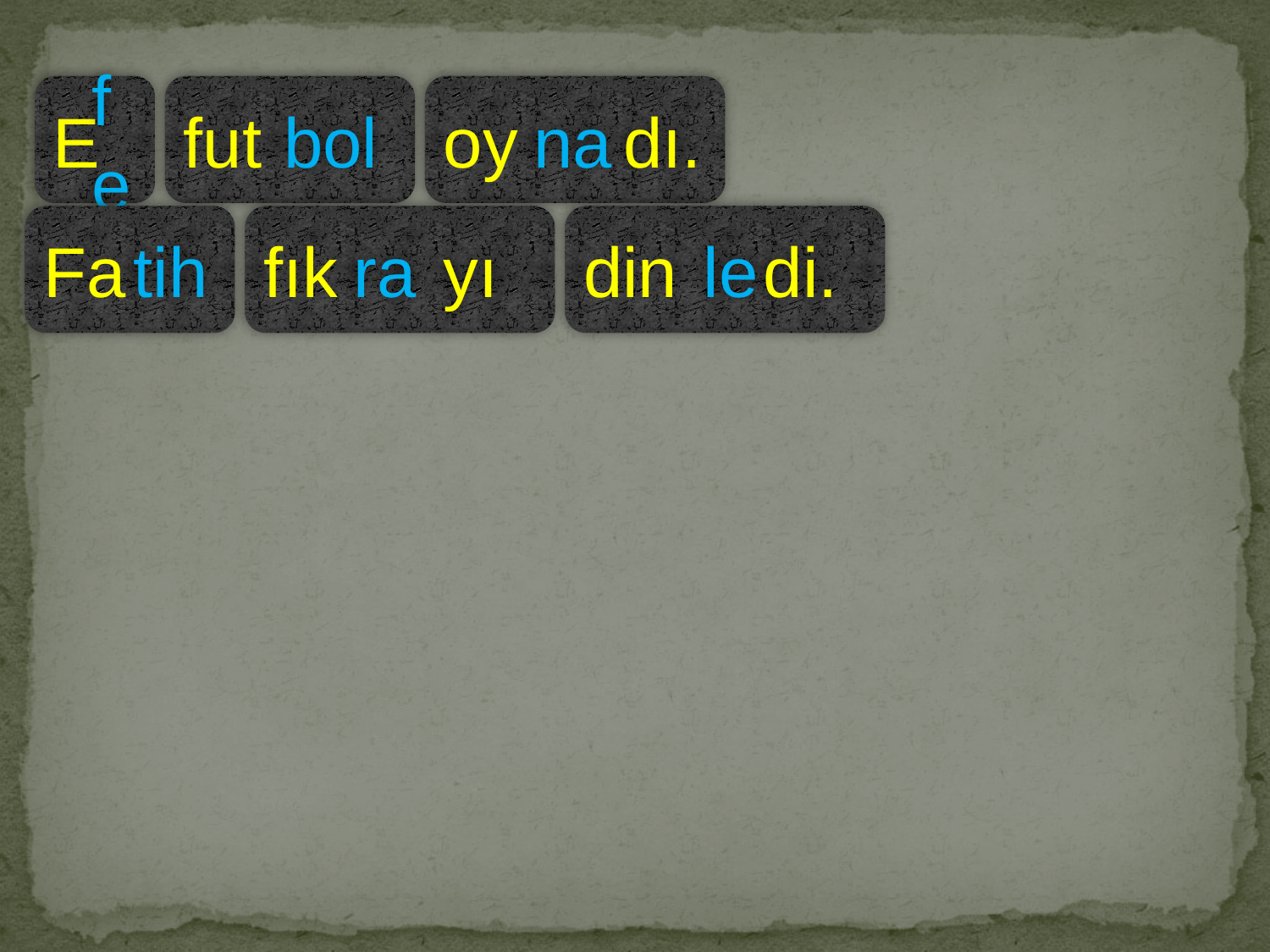

E
fe
fut
bol
oy
na
dı.
Fa
tih
fık
ra
yı
din
le
di.